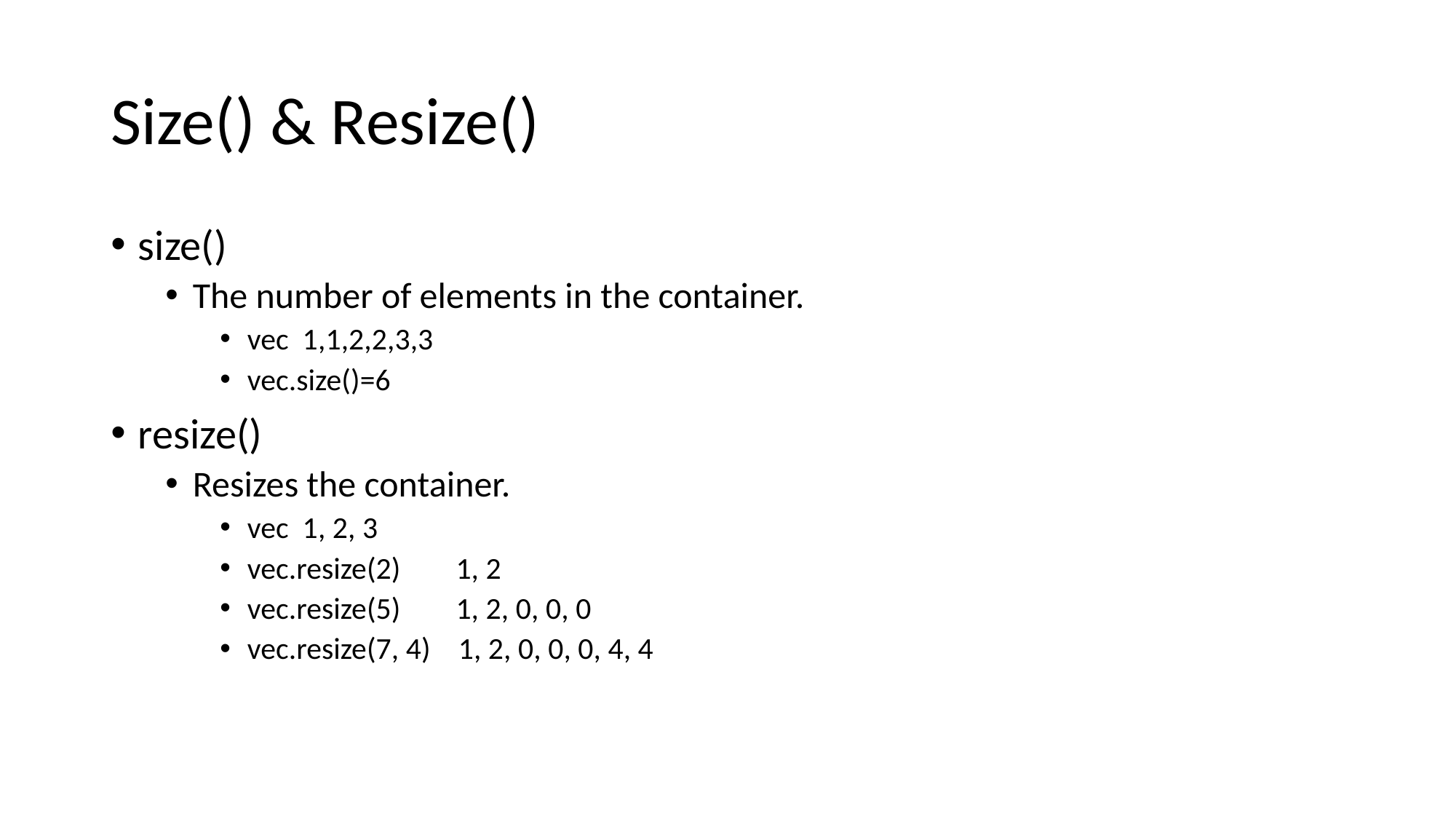

# Size() & Resize()
size()
The number of elements in the container.
vec  1,1,2,2,3,3
vec.size()=6
resize()
Resizes the container.
vec  1, 2, 3
vec.resize(2)        1, 2
vec.resize(5)        1, 2, 0, 0, 0
vec.resize(7, 4)    1, 2, 0, 0, 0, 4, 4